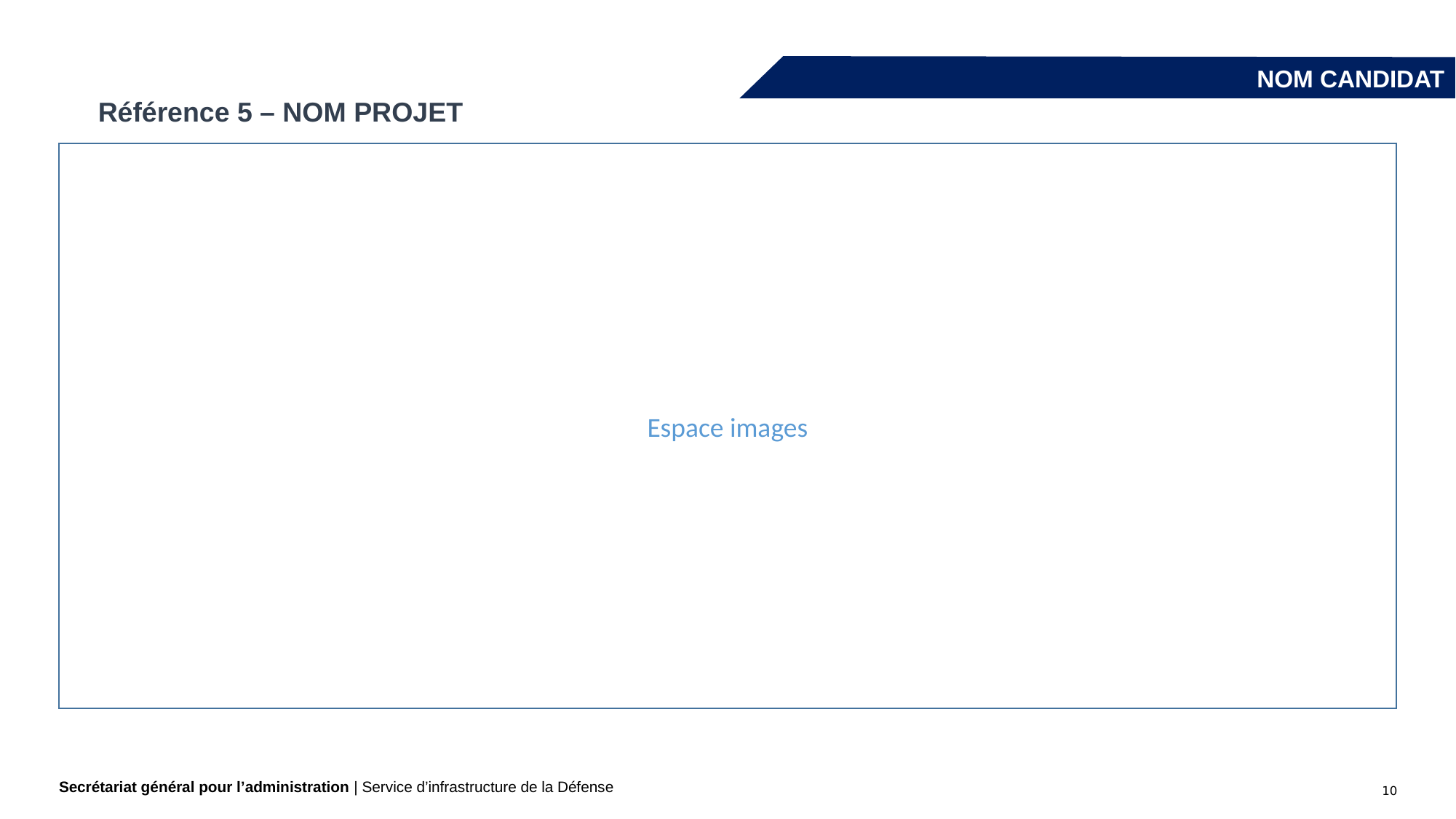

NOM CANDIDAT
Référence 5 – NOM PROJET
Espace images
10